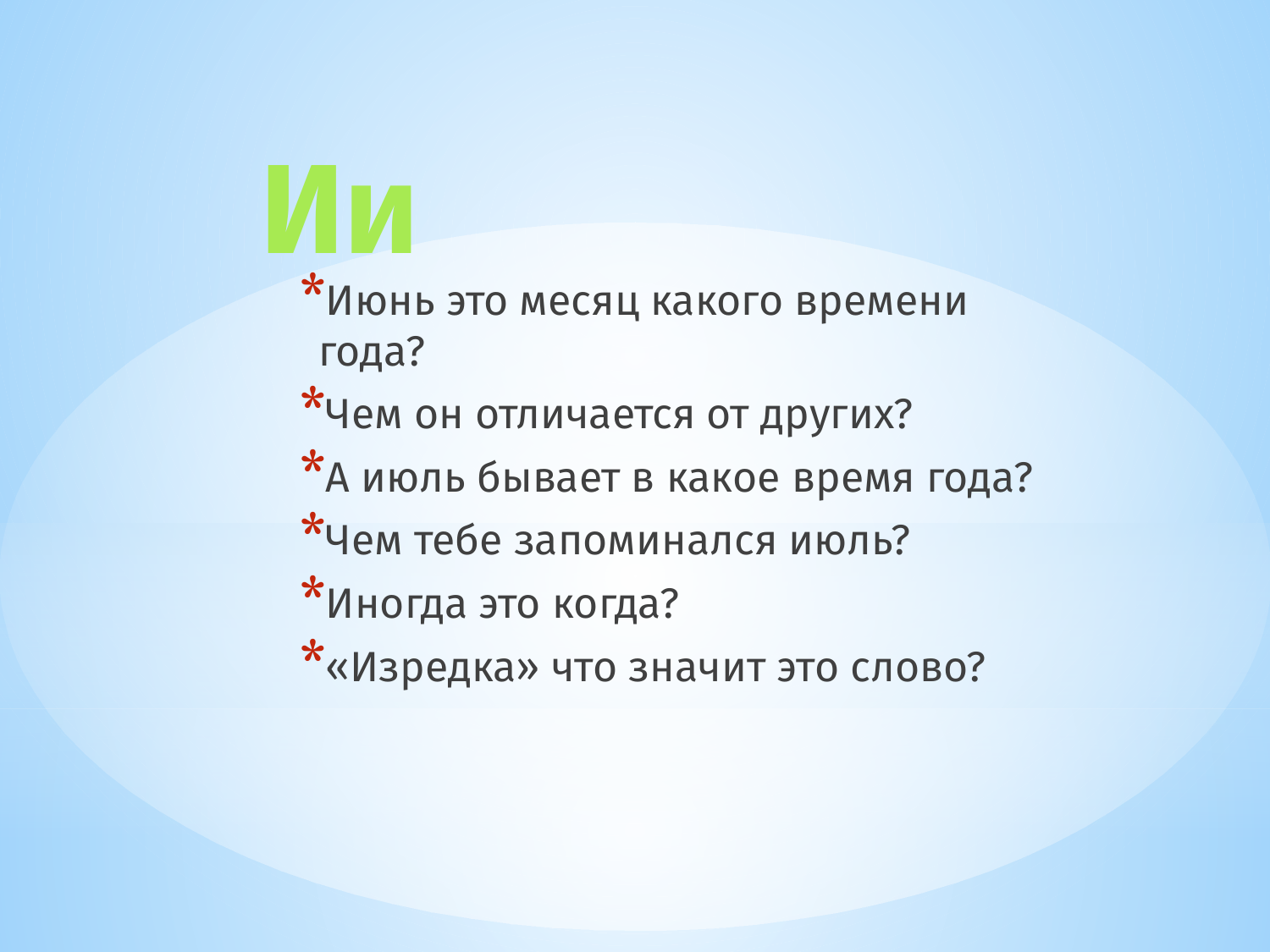

# Ии
Июнь это месяц какого времени года?
Чем он отличается от других?
А июль бывает в какое время года?
Чем тебе запоминался июль?
Иногда это когда?
«Изредка» что значит это слово?